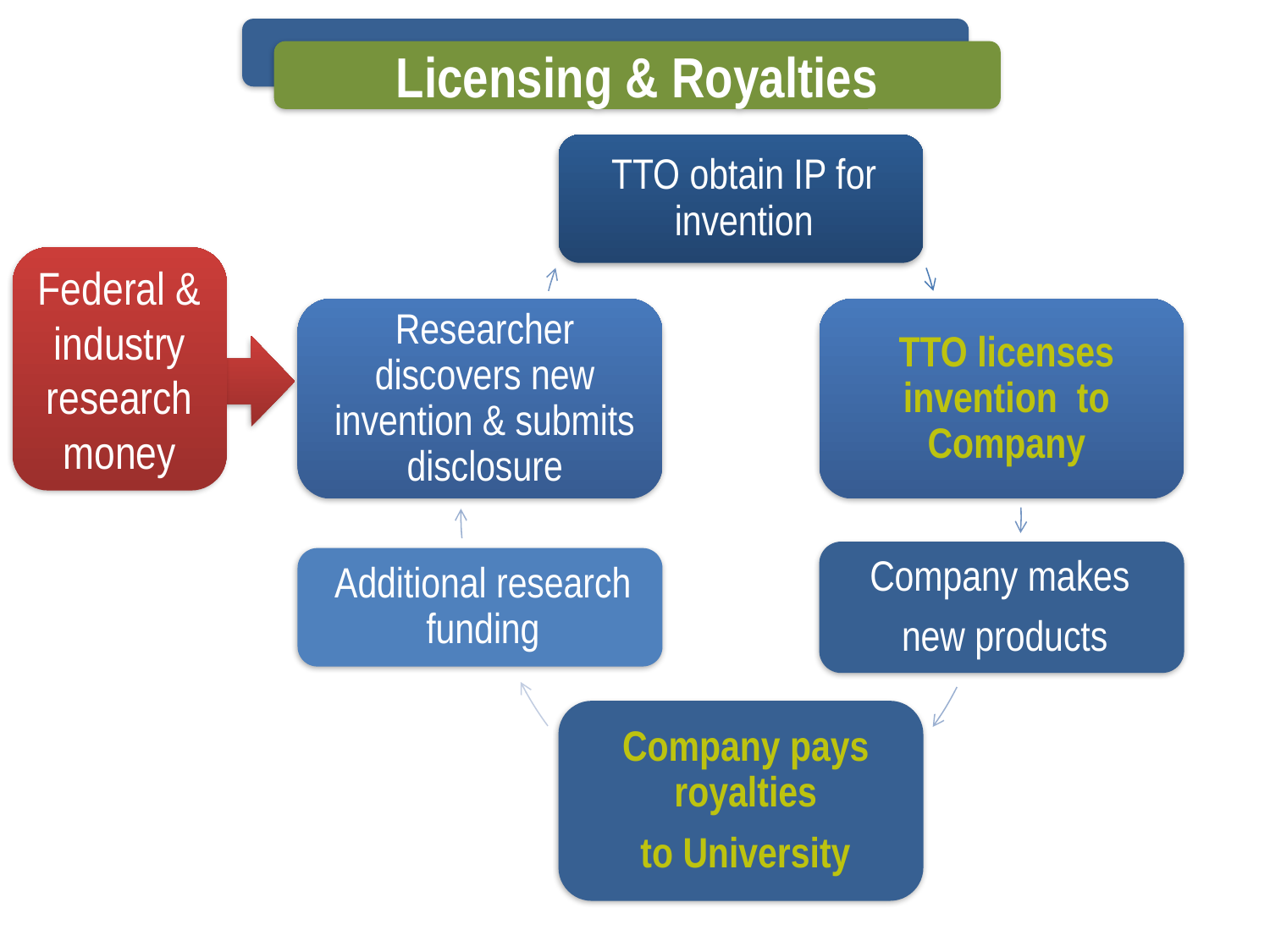

Licensing & Royalties
TTO obtain IP for invention
TTO licenses invention  to Company
Company makes
new products
Company pays royalties
to University
Additional research funding
Researcher discovers new invention & submits disclosure
Federal & industry
research money